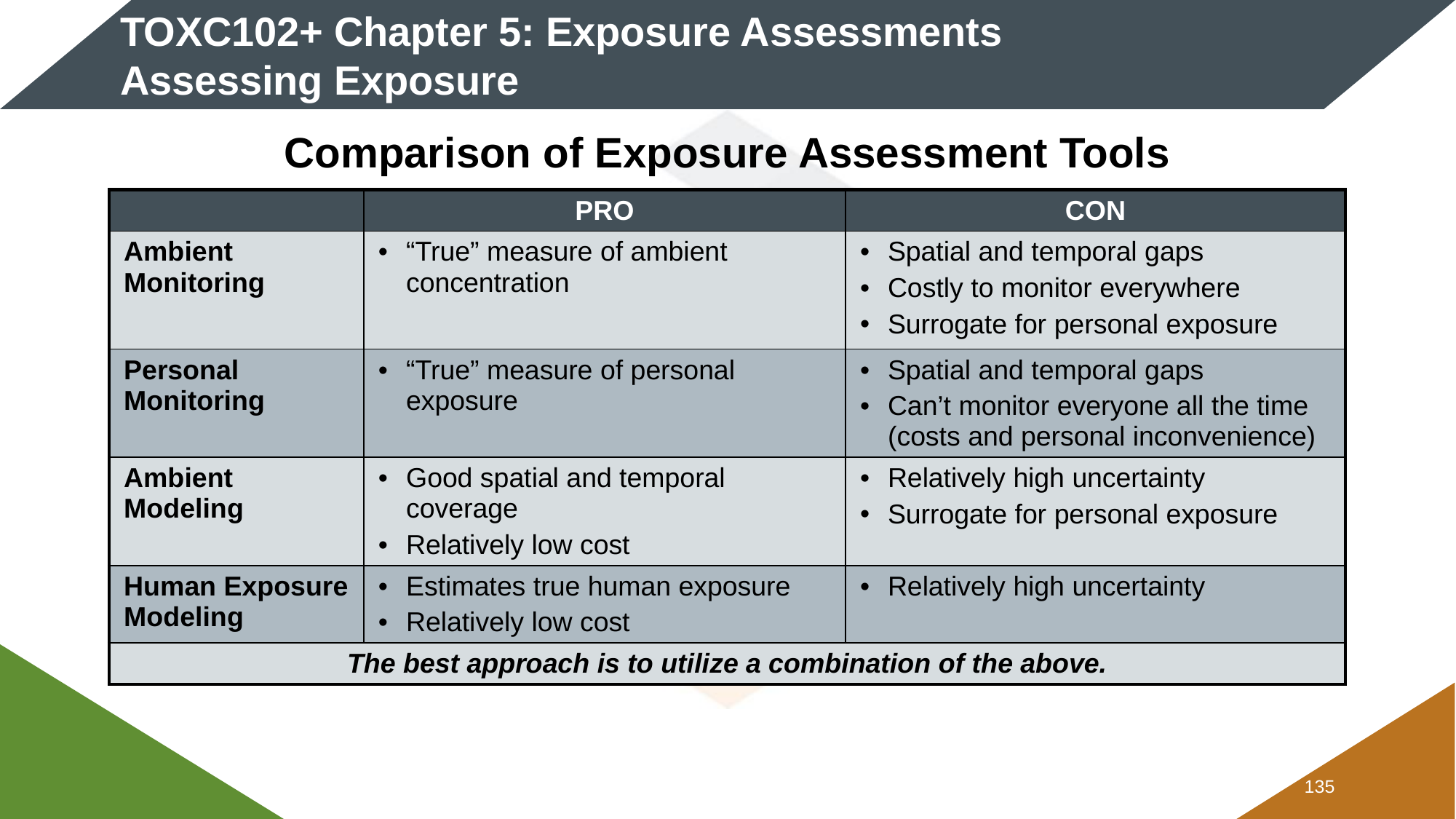

# TOXC102+ Chapter 5: Exposure Assessments Assessing Exposure
Comparison of Exposure Assessment Tools
|  | PRO | CON |
| --- | --- | --- |
| Ambient Monitoring | “True” measure of ambient concentration | Spatial and temporal gaps Costly to monitor everywhere Surrogate for personal exposure |
| Personal Monitoring | “True” measure of personal exposure | Spatial and temporal gaps Can’t monitor everyone all the time (costs and personal inconvenience) |
| Ambient Modeling | Good spatial and temporal coverage Relatively low cost | Relatively high uncertainty Surrogate for personal exposure |
| Human Exposure Modeling | Estimates true human exposure Relatively low cost | Relatively high uncertainty |
| The best approach is to utilize a combination of the above. |  |  |
135